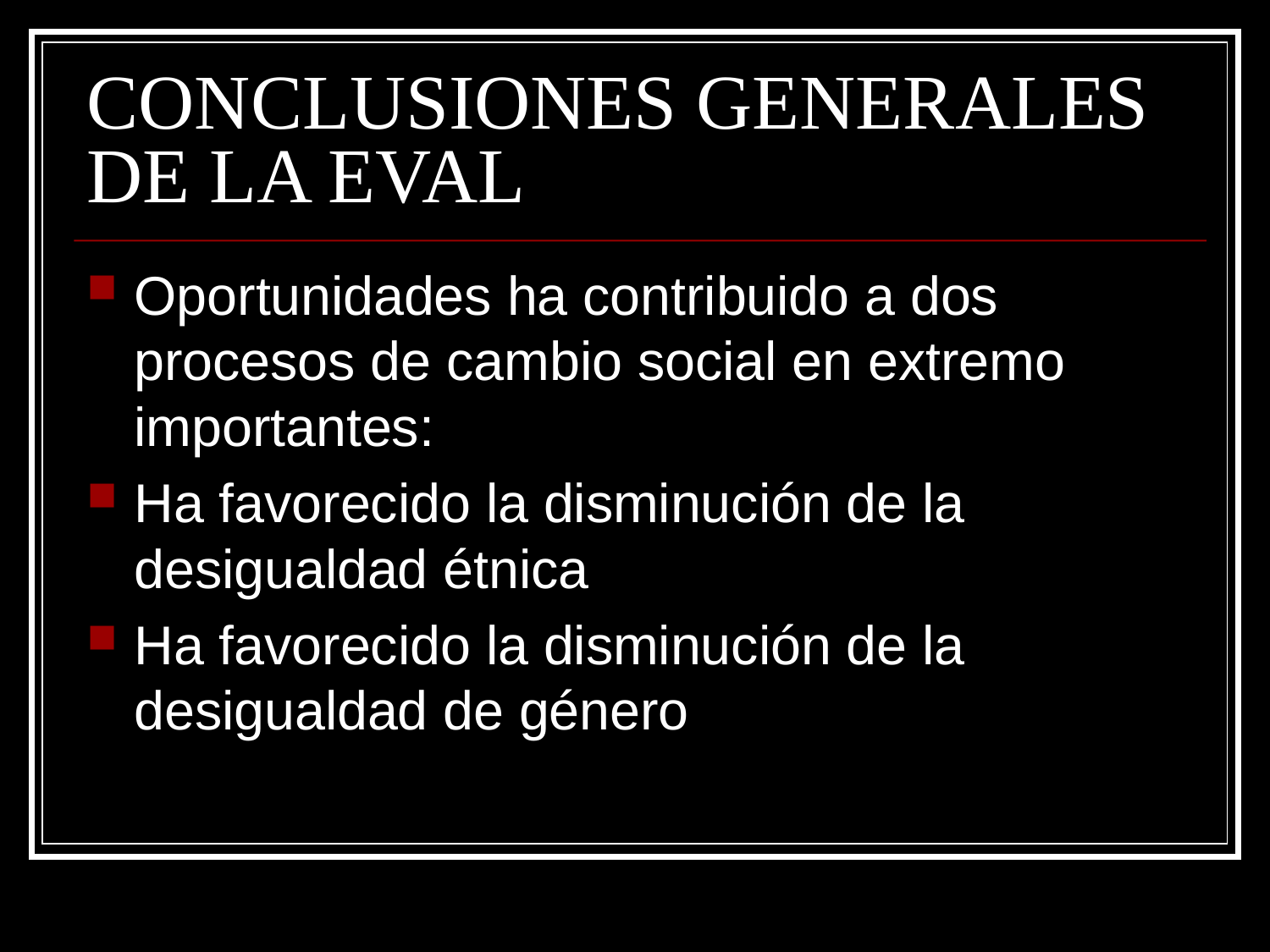

# CONCLUSIONES GENERALES DE LA EVAL
Oportunidades ha contribuido a dos procesos de cambio social en extremo importantes:
Ha favorecido la disminución de la desigualdad étnica
Ha favorecido la disminución de la desigualdad de género